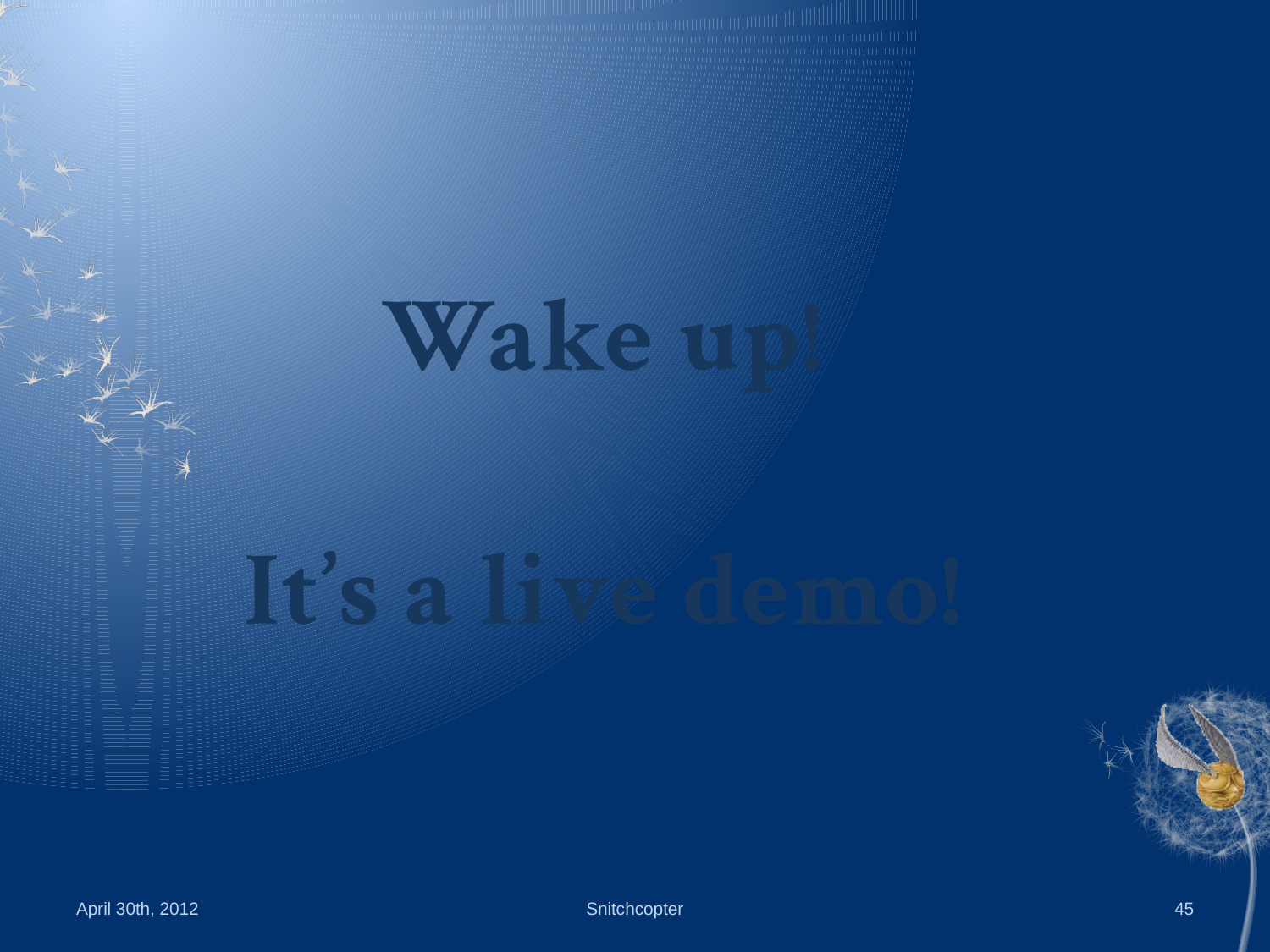

# Wake up! It’s a live demo!
April 30th, 2012
Snitchcopter
45